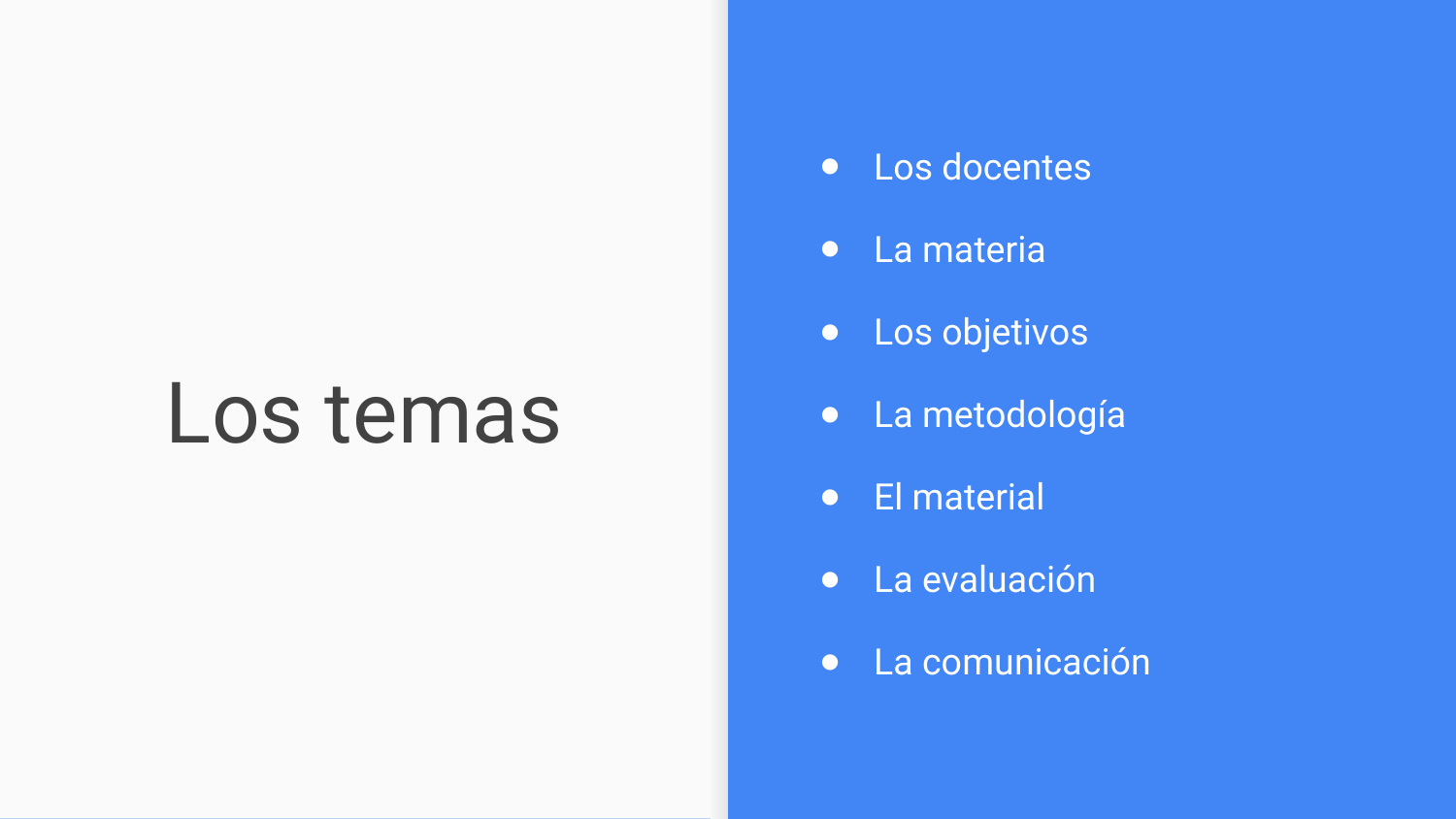

Los docentes
La materia
Los objetivos
La metodología
El material
La evaluación
La comunicación
# Los temas